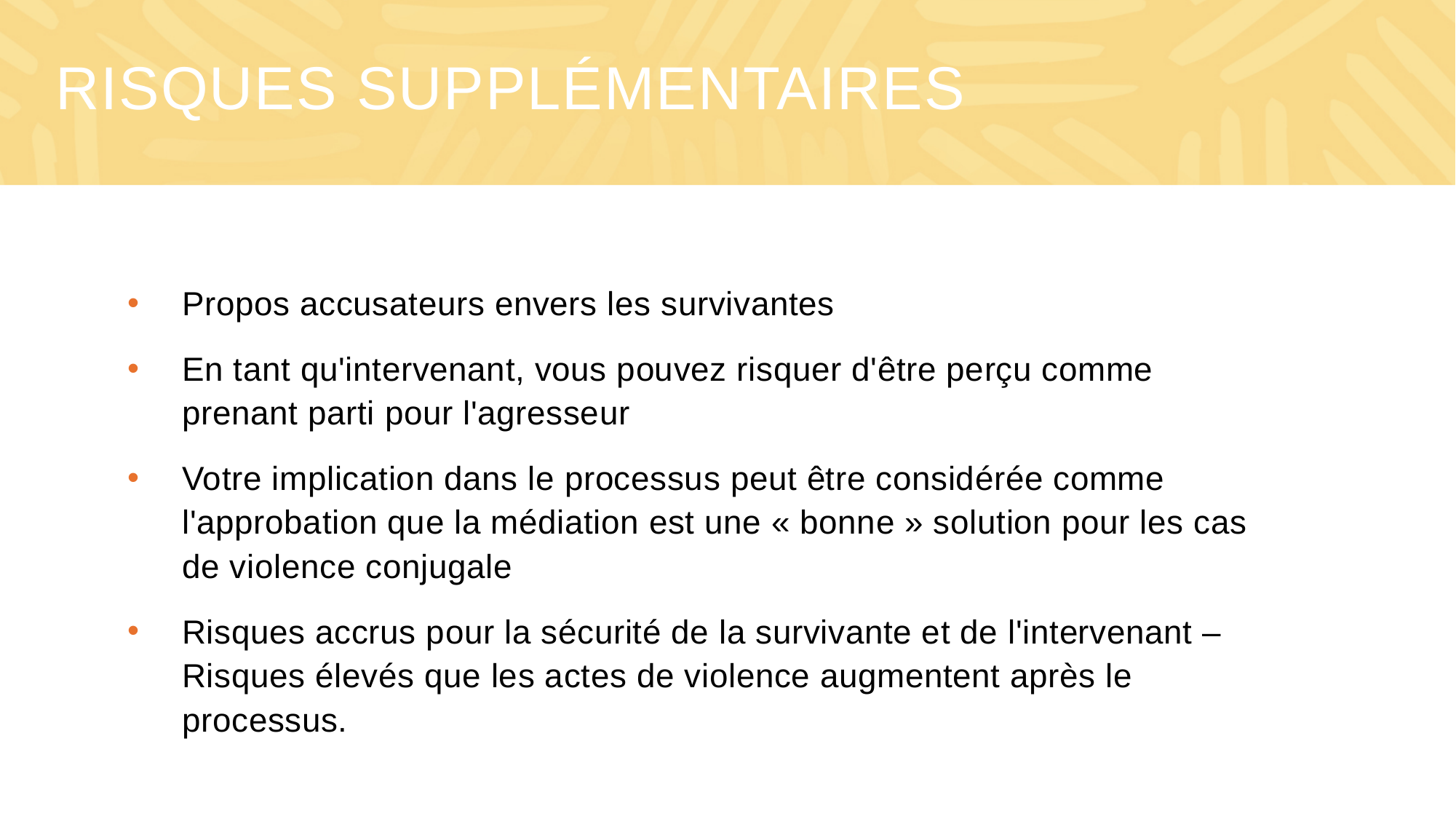

# Risques supplémentaires
Propos accusateurs envers les survivantes
En tant qu'intervenant, vous pouvez risquer d'être perçu comme prenant parti pour l'agresseur
Votre implication dans le processus peut être considérée comme l'approbation que la médiation est une « bonne » solution pour les cas de violence conjugale
Risques accrus pour la sécurité de la survivante et de l'intervenant – Risques élevés que les actes de violence augmentent après le processus.